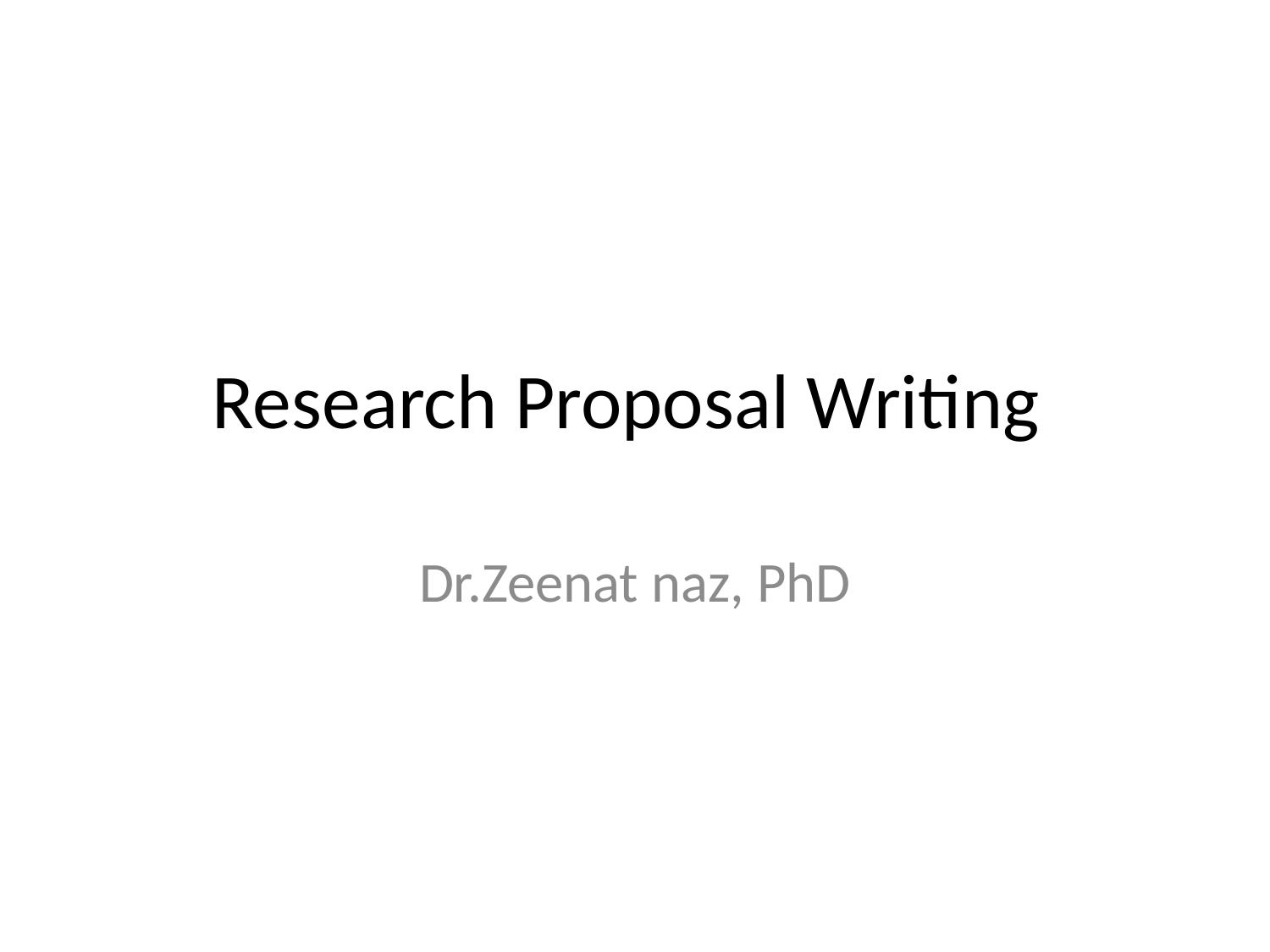

# Research Proposal Writing
Dr.Zeenat naz, PhD